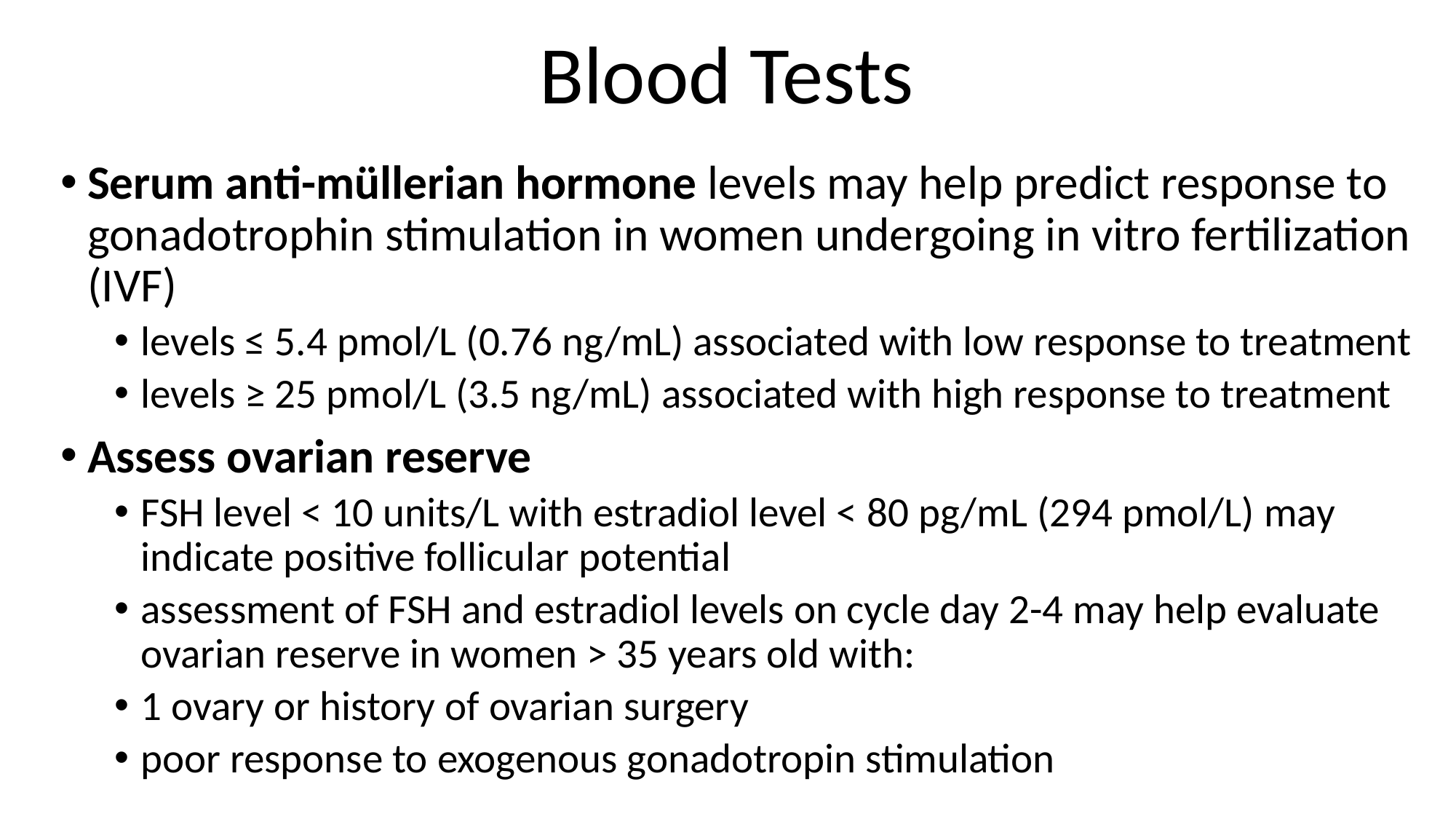

# Blood Tests
Serum anti-müllerian hormone levels may help predict response to gonadotrophin stimulation in women undergoing in vitro fertilization (IVF)
levels ≤ 5.4 pmol/L (0.76 ng/mL) associated with low response to treatment
levels ≥ 25 pmol/L (3.5 ng/mL) associated with high response to treatment
Assess ovarian reserve
FSH level < 10 units/L with estradiol level < 80 pg/mL (294 pmol/L) may indicate positive follicular potential
assessment of FSH and estradiol levels on cycle day 2-4 may help evaluate ovarian reserve in women > 35 years old with:
1 ovary or history of ovarian surgery
poor response to exogenous gonadotropin stimulation